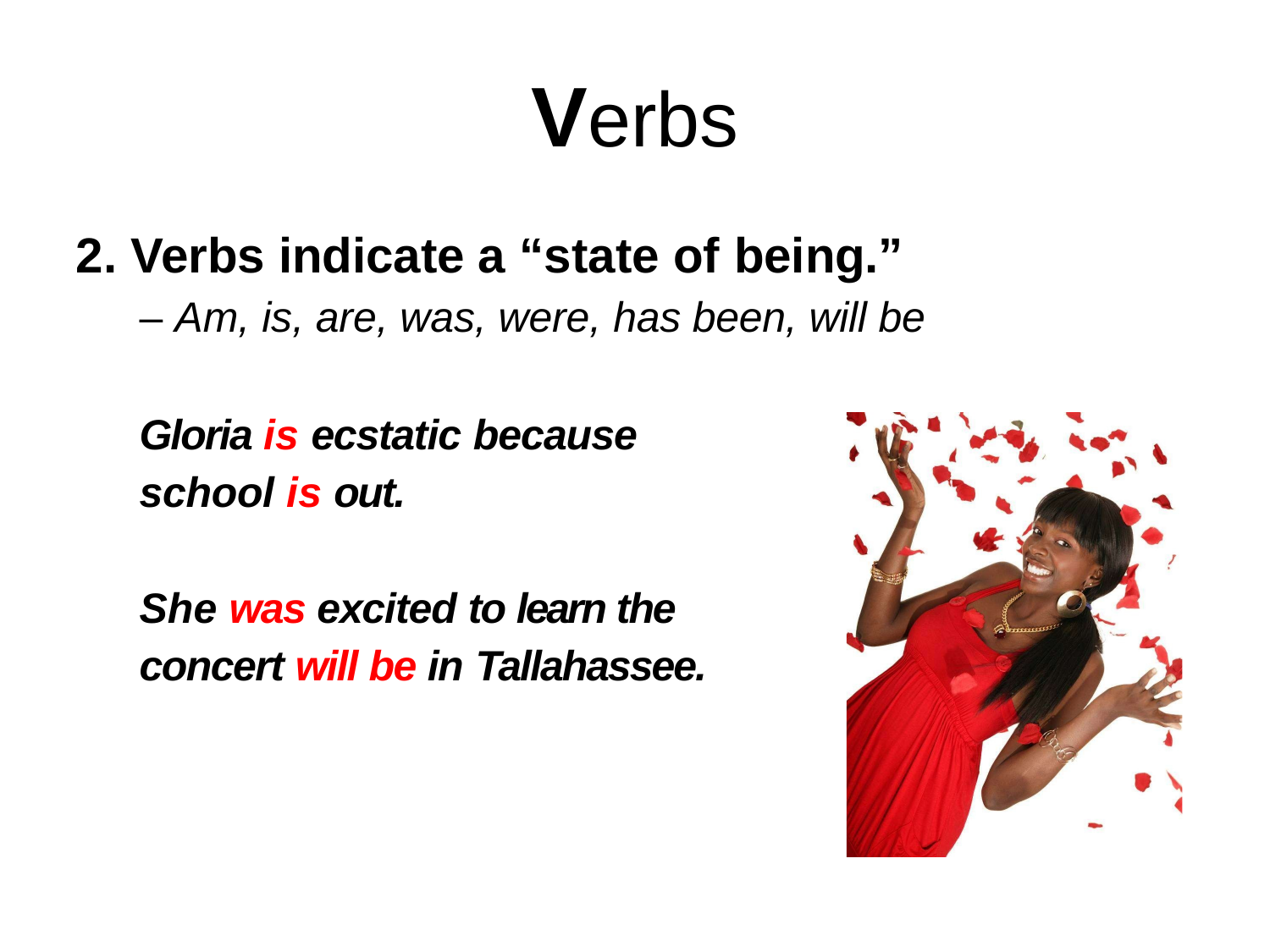

# Verbs
2. Verbs indicate a “state of being.”
– Am, is, are, was, were, has been, will be

Gloria is ecstatic because  school is out.

She was excited to learn the  concert will be in Tallahassee.